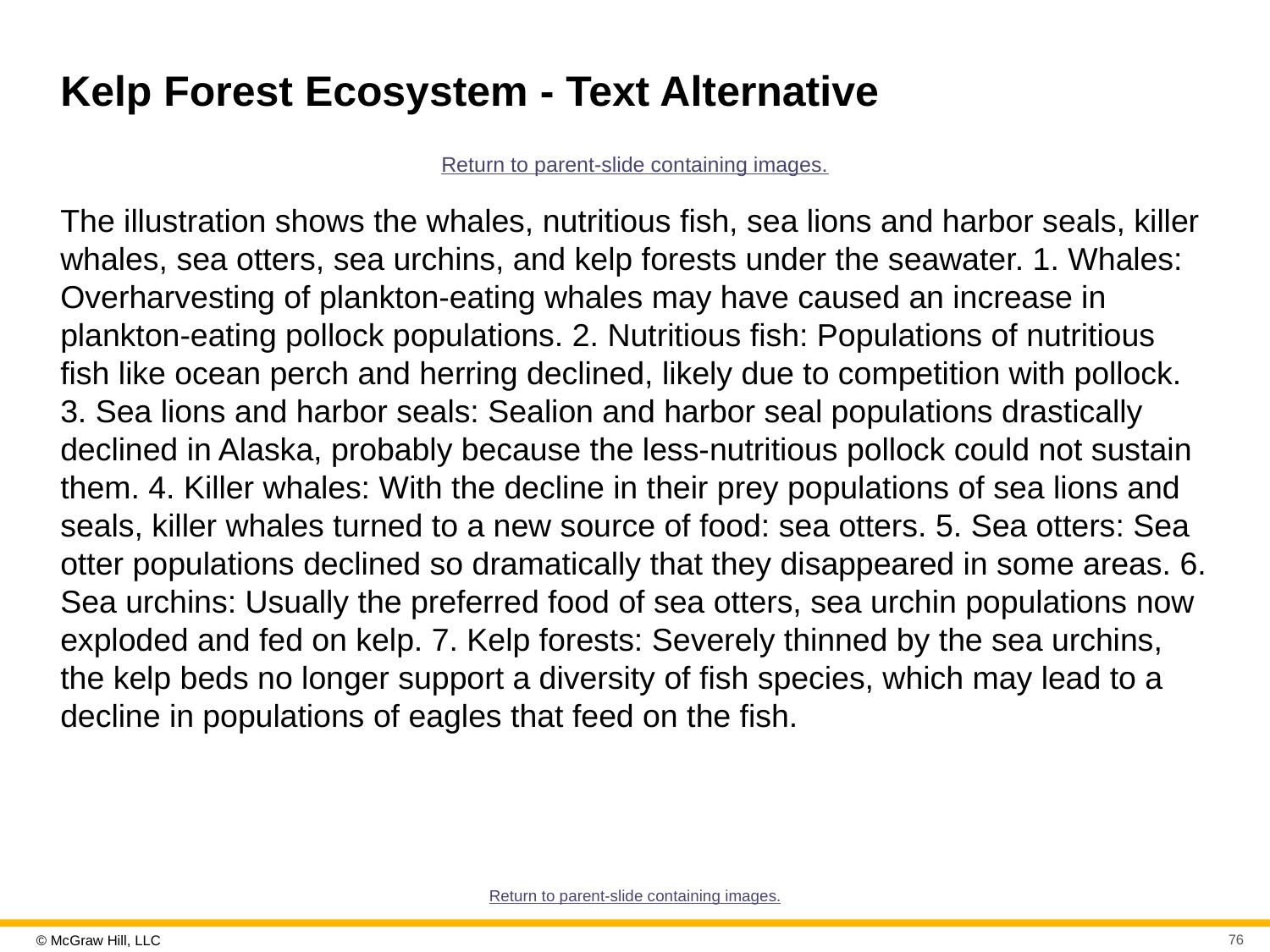

# Kelp Forest Ecosystem - Text Alternative
Return to parent-slide containing images.
The illustration shows the whales, nutritious fish, sea lions and harbor seals, killer whales, sea otters, sea urchins, and kelp forests under the seawater. 1. Whales: Overharvesting of plankton-eating whales may have caused an increase in plankton-eating pollock populations. 2. Nutritious fish: Populations of nutritious fish like ocean perch and herring declined, likely due to competition with pollock. 3. Sea lions and harbor seals: Sealion and harbor seal populations drastically declined in Alaska, probably because the less-nutritious pollock could not sustain them. 4. Killer whales: With the decline in their prey populations of sea lions and seals, killer whales turned to a new source of food: sea otters. 5. Sea otters: Sea otter populations declined so dramatically that they disappeared in some areas. 6. Sea urchins: Usually the preferred food of sea otters, sea urchin populations now exploded and fed on kelp. 7. Kelp forests: Severely thinned by the sea urchins, the kelp beds no longer support a diversity of fish species, which may lead to a decline in populations of eagles that feed on the fish.
Return to parent-slide containing images.
76